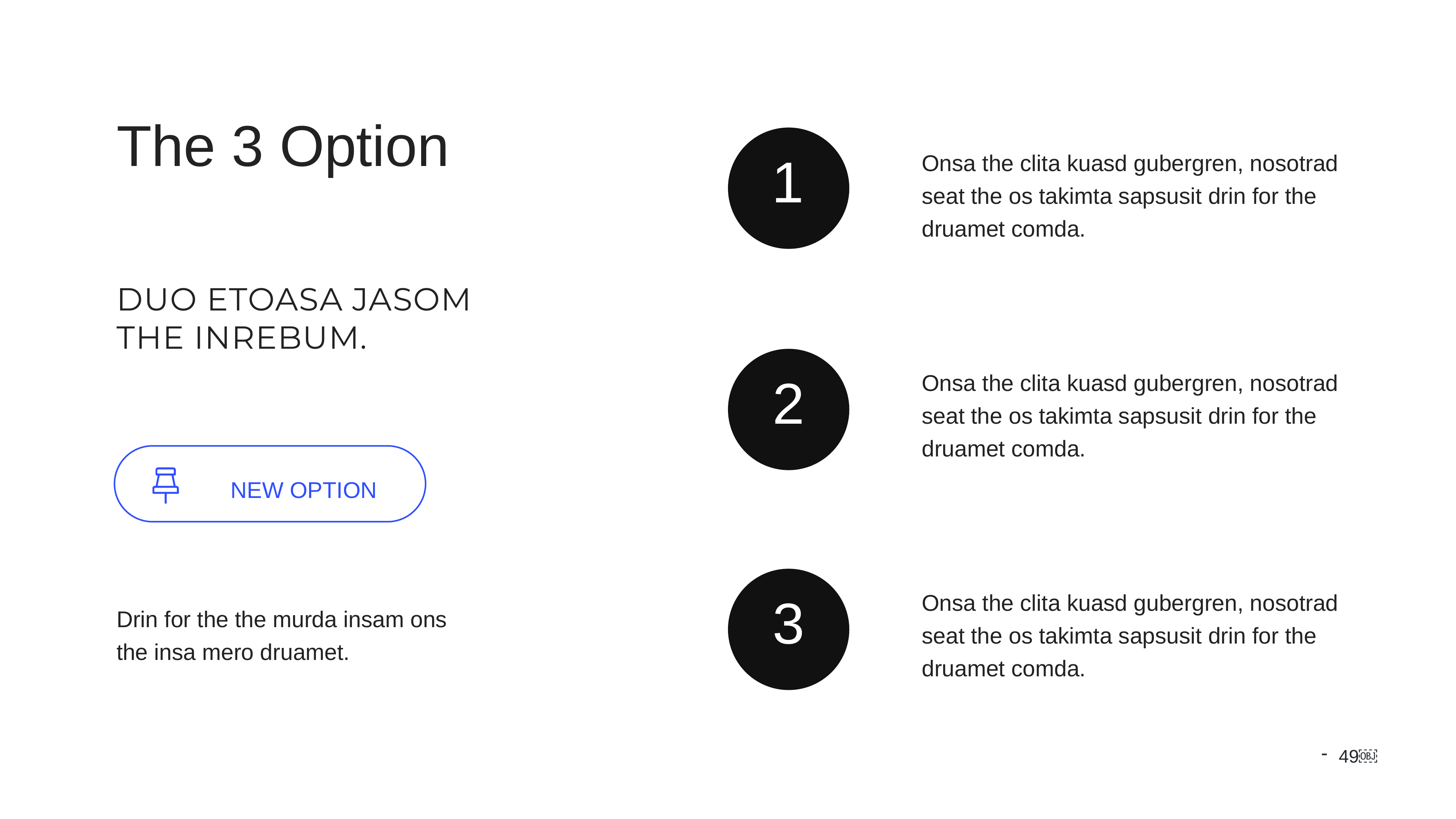

The 3 Option

1
Onsa the clita kuasd gubergren, nosotrad seat the os takimta sapsusit drin for the druamet comda.
duo etoasa jasom THE inrebum.

2
Onsa the clita kuasd gubergren, nosotrad seat the os takimta sapsusit drin for the druamet comda.

NEW OPTION

3
Onsa the clita kuasd gubergren, nosotrad seat the os takimta sapsusit drin for the druamet comda.
Drin for the the murda insam ons the insa mero druamet.